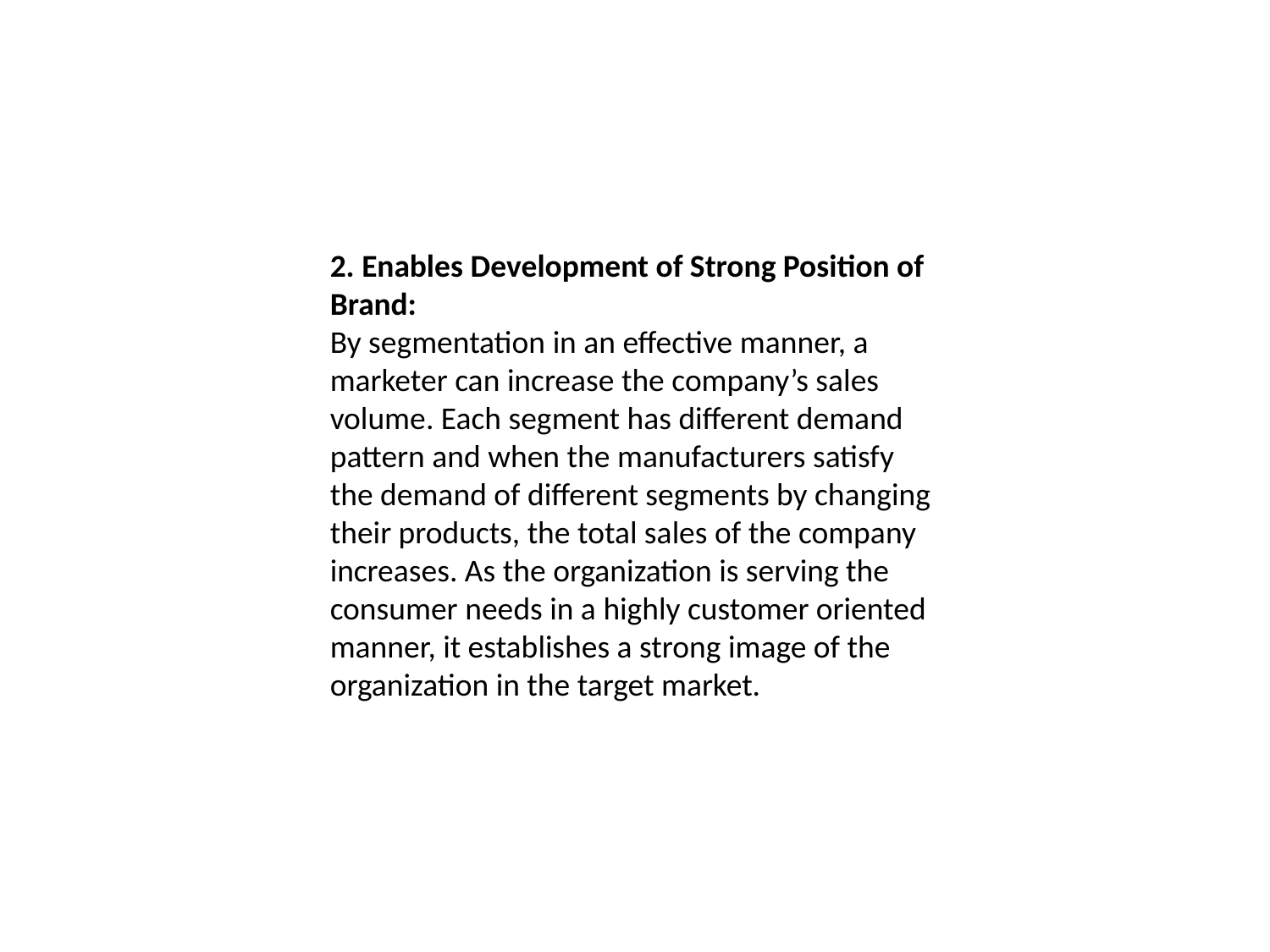

2. Enables Development of Strong Position of Brand:
By segmentation in an effective manner, a marketer can increase the company’s sales volume. Each segment has different demand pattern and when the manufacturers satisfy the demand of different segments by changing their products, the total sales of the company increases. As the organization is serving the consumer needs in a highly customer oriented manner, it establishes a strong image of the organization in the target market.